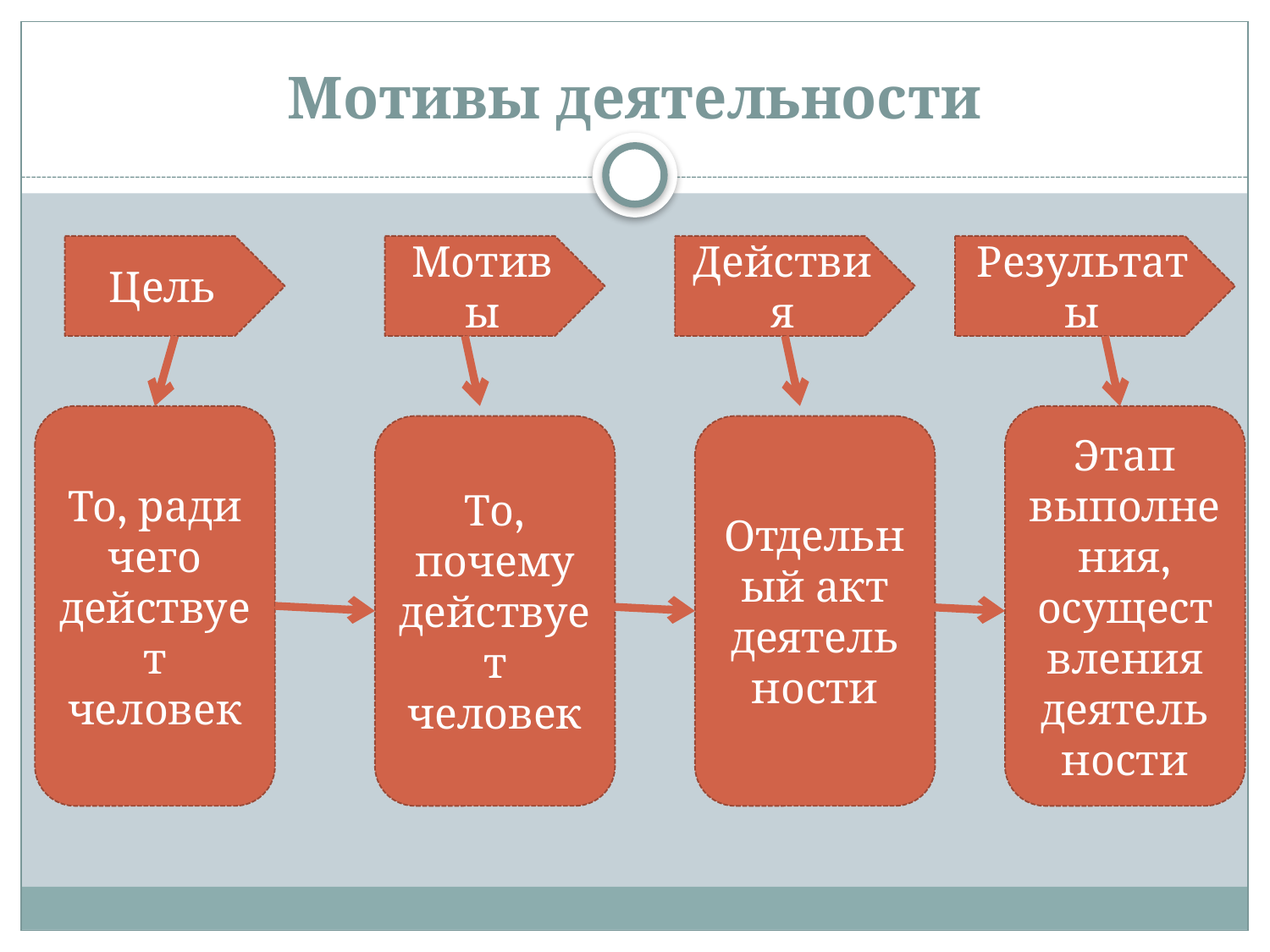

# Мотивы деятельности

Цель
Мотивы
Действия
Результаты
То, ради чего действует человек
Этап выполнения, осуществления деятельности
То, почему действует человек
Отдельный акт деятельности